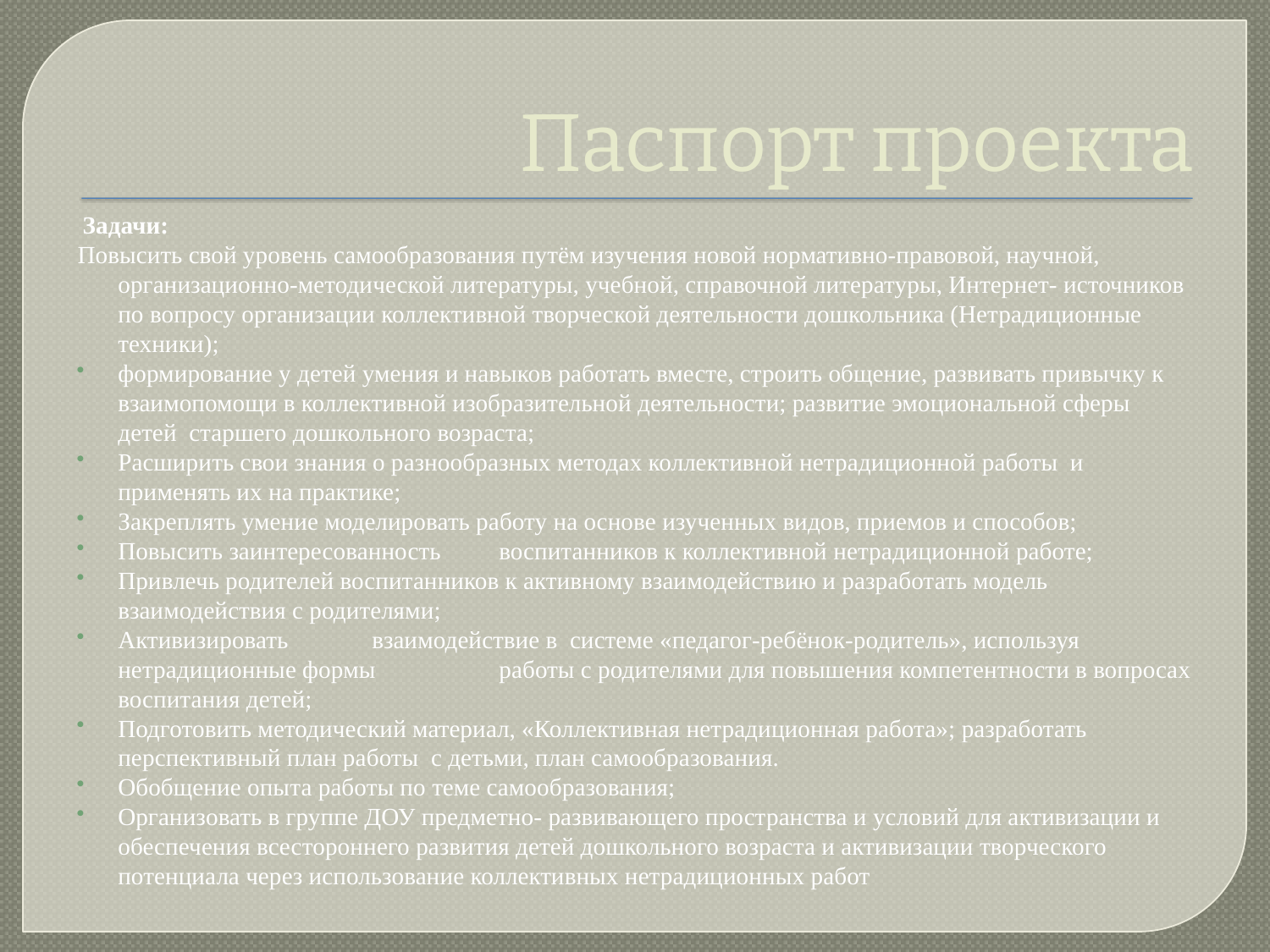

Паспорт проекта
 Задачи:
Повысить свой уровень самообразования путём изучения новой нормативно-правовой, научной, организационно-методической литературы, учебной, справочной литературы, Интернет- источников по вопросу организации коллективной творческой деятельности дошкольника (Нетрадиционные техники);
формирование у детей умения и навыков работать вместе, строить общение, развивать привычку к взаимопомощи в коллективной изобразительной деятельности; развитие эмоциональной сферы детей  старшего дошкольного возраста;
Расширить свои знания о разнообразных методах коллективной нетрадиционной работы  и применять их на практике;
Закреплять умение моделировать работу на основе изученных видов, приемов и способов;
Повысить заинтересованность	воспитанников к коллективной нетрадиционной работе;
Привлечь родителей воспитанников к активному взаимодействию и разработать модель взаимодействия с родителями;
Активизировать	взаимодействие в  системе «педагог-ребёнок-родитель», используя нетрадиционные формы	работы с родителями для повышения компетентности в вопросах воспитания детей;
Подготовить методический материал, «Коллективная нетрадиционная работа»; разработать перспективный план работы  с детьми, план самообразования.
Обобщение опыта работы по теме самообразования;
Организовать в группе ДОУ предметно- развивающего пространства и условий для активизации и обеспечения всестороннего развития детей дошкольного возраста и активизации творческого потенциала через использование коллективных нетрадиционных работ